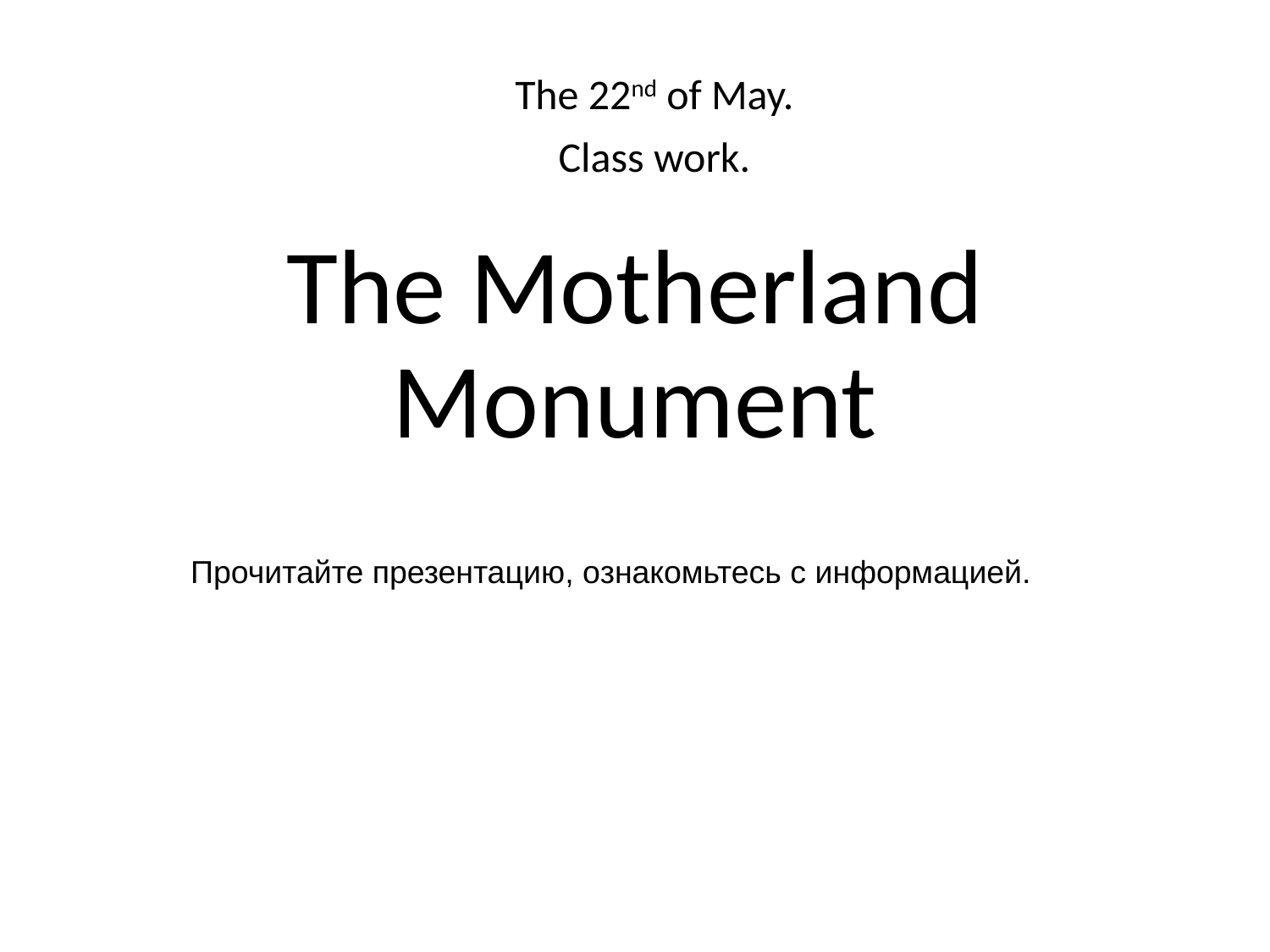

The 22nd of May.
Class work.
# The Motherland Monument
Прочитайте презентацию, ознакомьтесь с информацией.